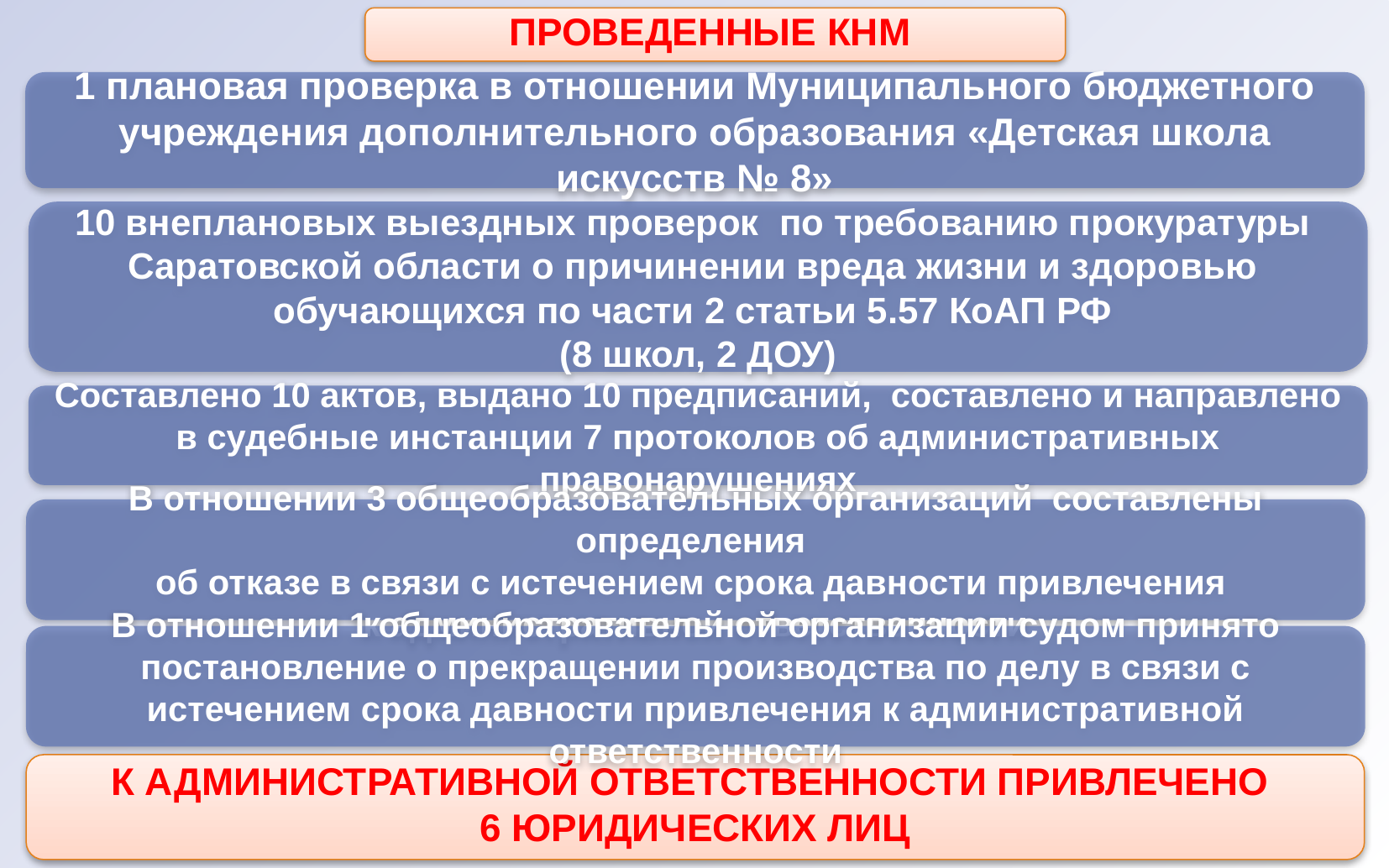

ПРОВЕДЕННЫЕ КНМ

1 плановая проверка в отношении Муниципального бюджетного учреждения дополнительного образования «Детская школа искусств № 8»

10 внеплановых выездных проверок  по требованию прокуратуры
Саратовской области о причинении вреда жизни и здоровью
обучающихся по части 2 статьи 5.57 КоАП РФ
(8 школ, 2 ДОУ)

Составлено 10 актов, выдано 10 предписаний,  составлено и направлено в судебные инстанции 7 протоколов об административных правонарушениях

В отношении 3 общеобразовательных организаций  составлены определения
об отказе в связи с истечением срока давности привлечения
к административной ответственности

В отношении 1 общеобразовательной организации судом принято постановление о прекращении производства по делу в связи с истечением срока давности привлечения к административной ответственности

К АДМИНИСТРАТИВНОЙ ОТВЕТСТВЕННОСТИ ПРИВЛЕЧЕНО
6 ЮРИДИЧЕСКИХ ЛИЦ